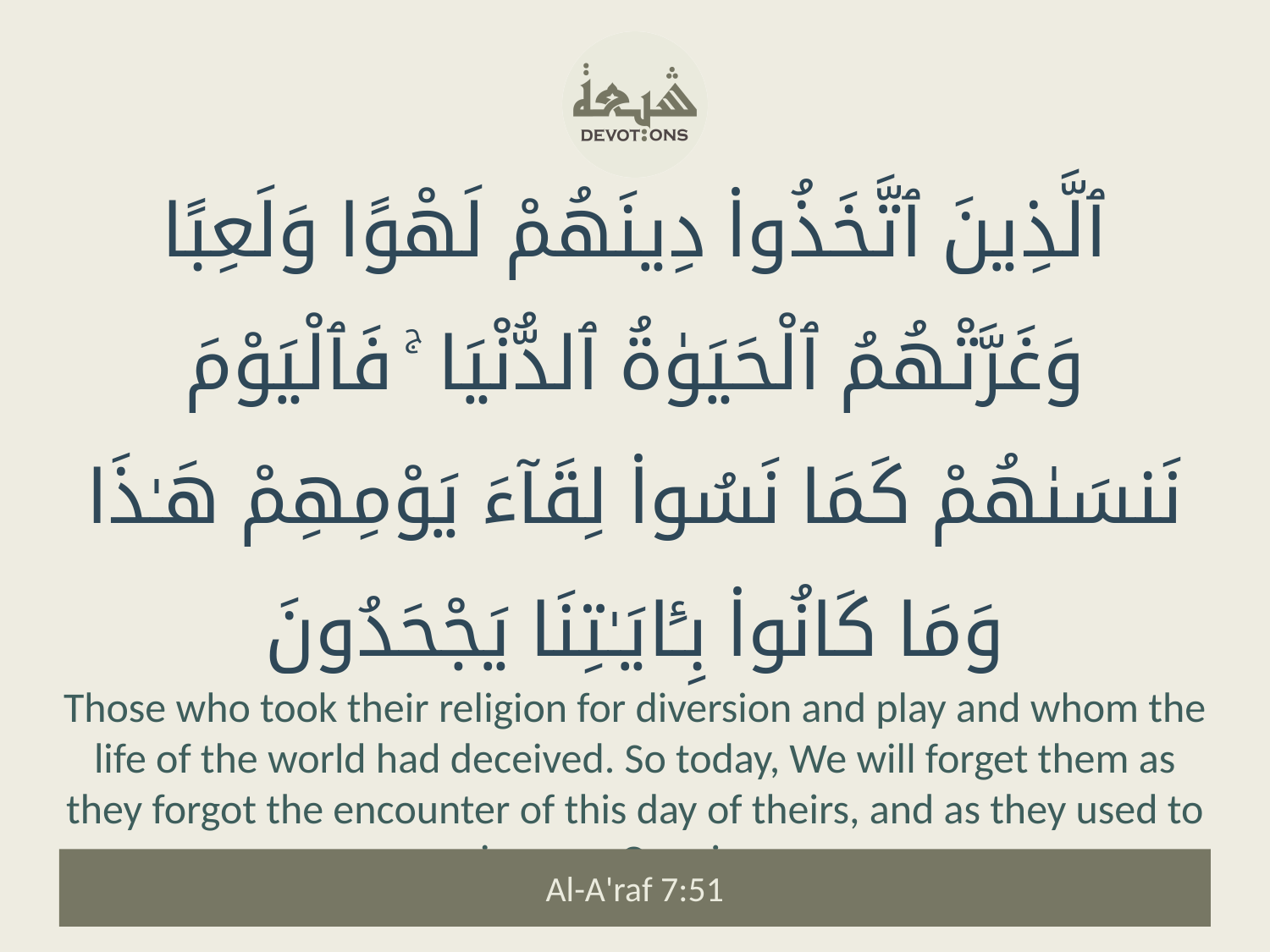

ٱلَّذِينَ ٱتَّخَذُوا۟ دِينَهُمْ لَهْوًا وَلَعِبًا وَغَرَّتْهُمُ ٱلْحَيَوٰةُ ٱلدُّنْيَا ۚ فَٱلْيَوْمَ نَنسَىٰهُمْ كَمَا نَسُوا۟ لِقَآءَ يَوْمِهِمْ هَـٰذَا وَمَا كَانُوا۟ بِـَٔايَـٰتِنَا يَجْحَدُونَ
Those who took their religion for diversion and play and whom the life of the world had deceived. So today, We will forget them as they forgot the encounter of this day of theirs, and as they used to impugn Our signs.
Al-A'raf 7:51